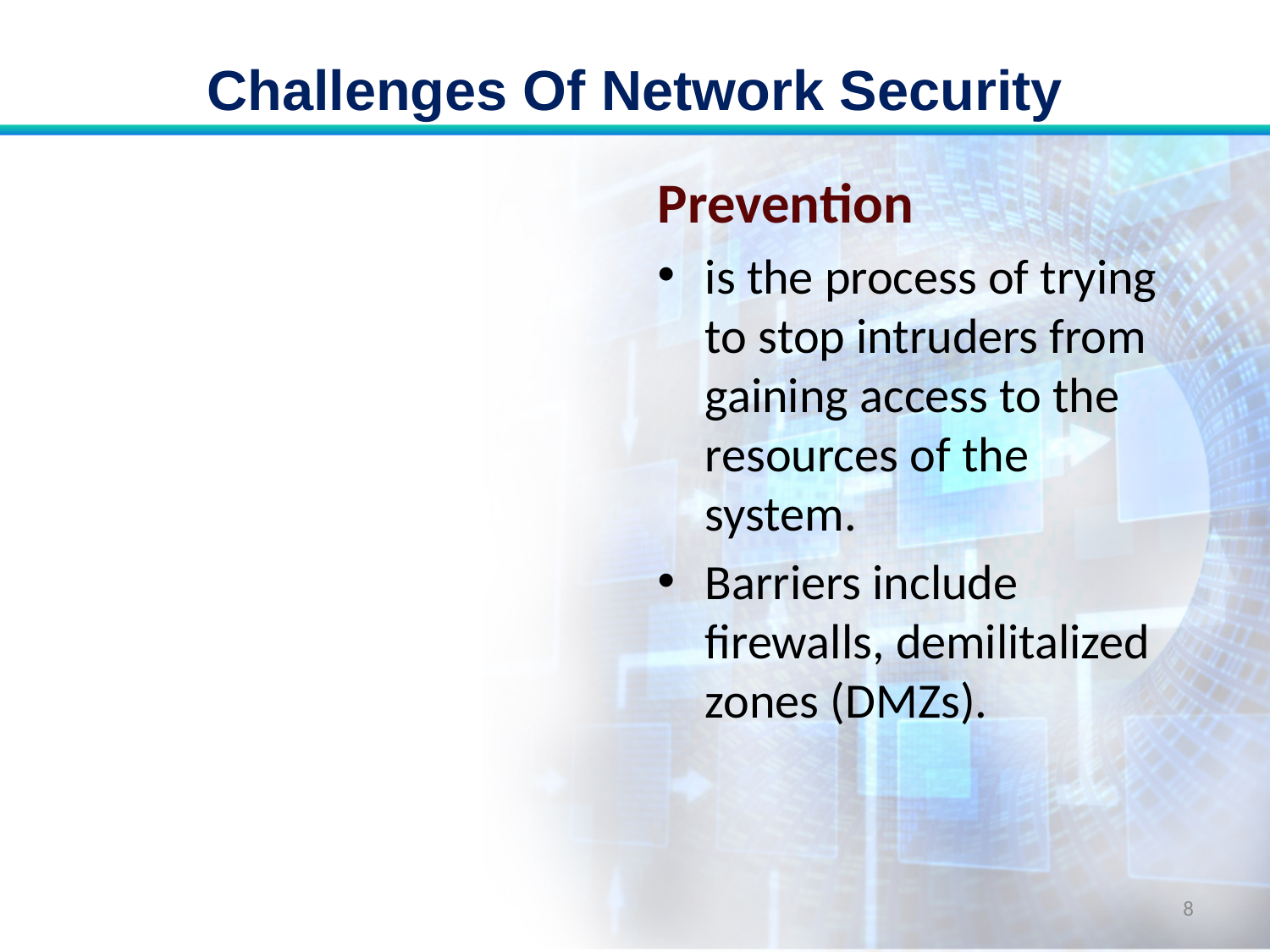

# Challenges Of Network Security
Prevention
is the process of trying to stop intruders from gaining access to the resources of the system.
Barriers include firewalls, demilitalized zones (DMZs).

8